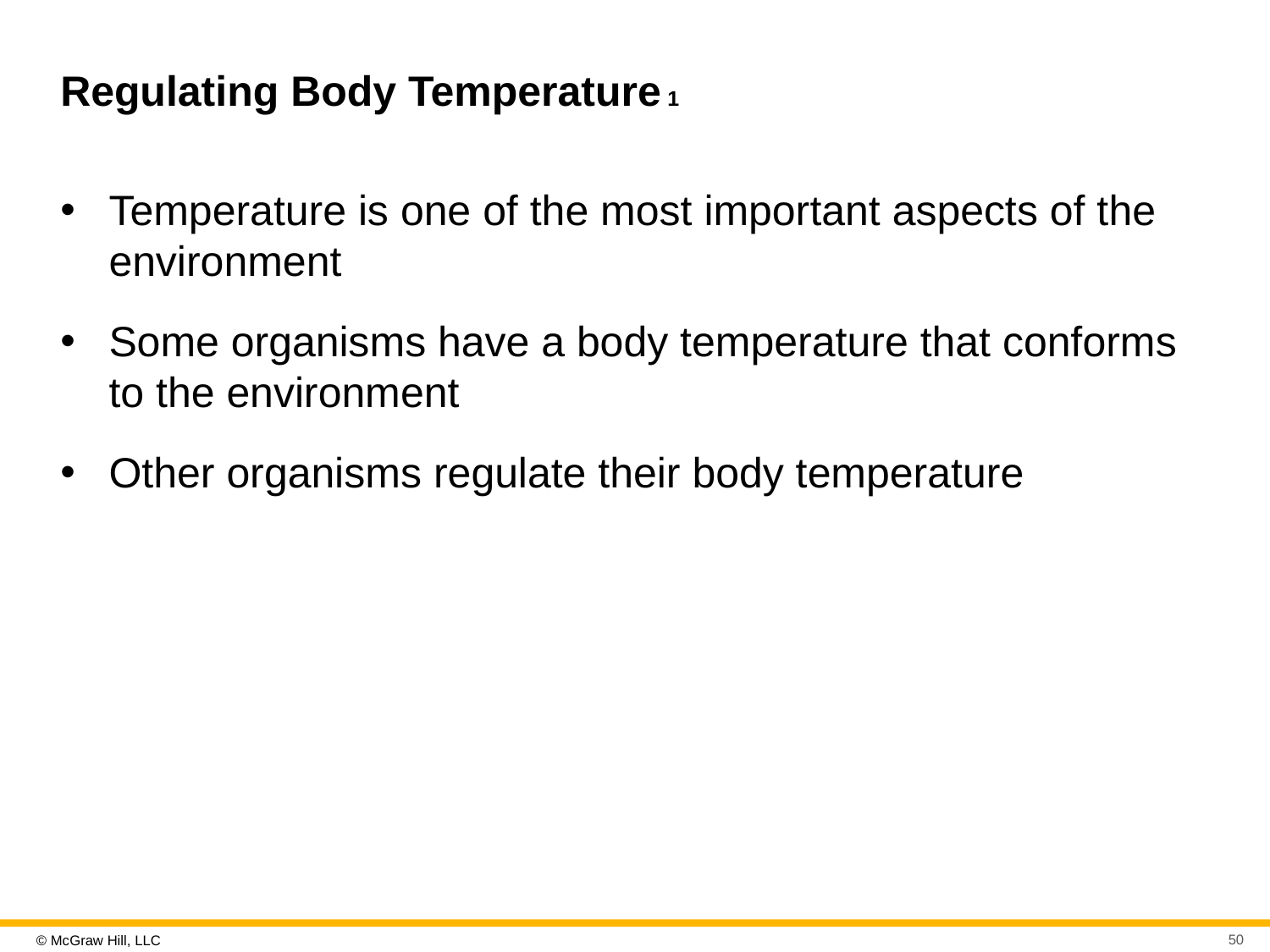

# Regulating Body Temperature 1
Temperature is one of the most important aspects of the environment
Some organisms have a body temperature that conforms to the environment
Other organisms regulate their body temperature
50